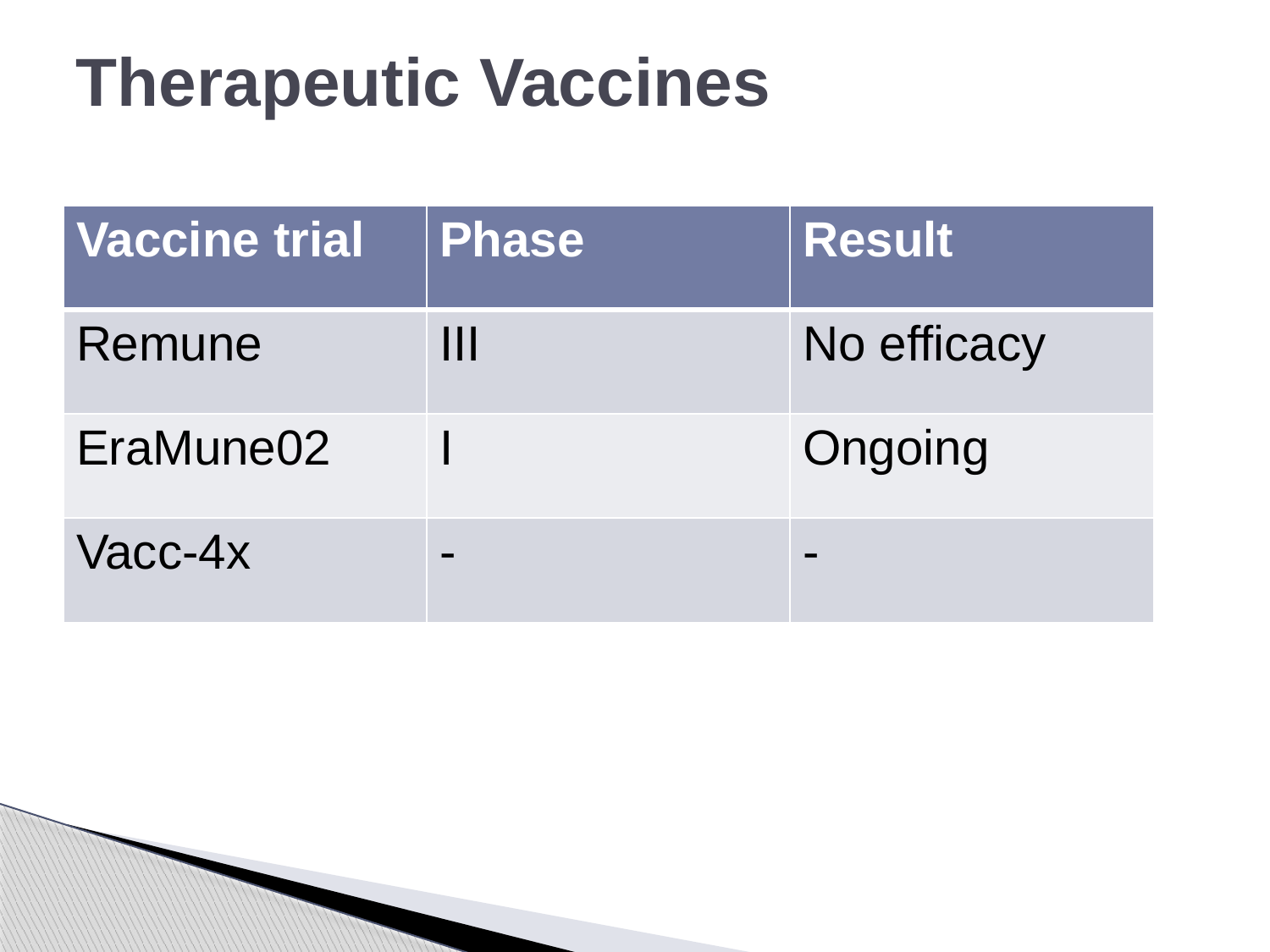

# Therapeutic Vaccines
| Vaccine trial | Phase | Result |
| --- | --- | --- |
| Remune | III | No efficacy |
| EraMune02 | I | Ongoing |
| Vacc-4x | - | - |